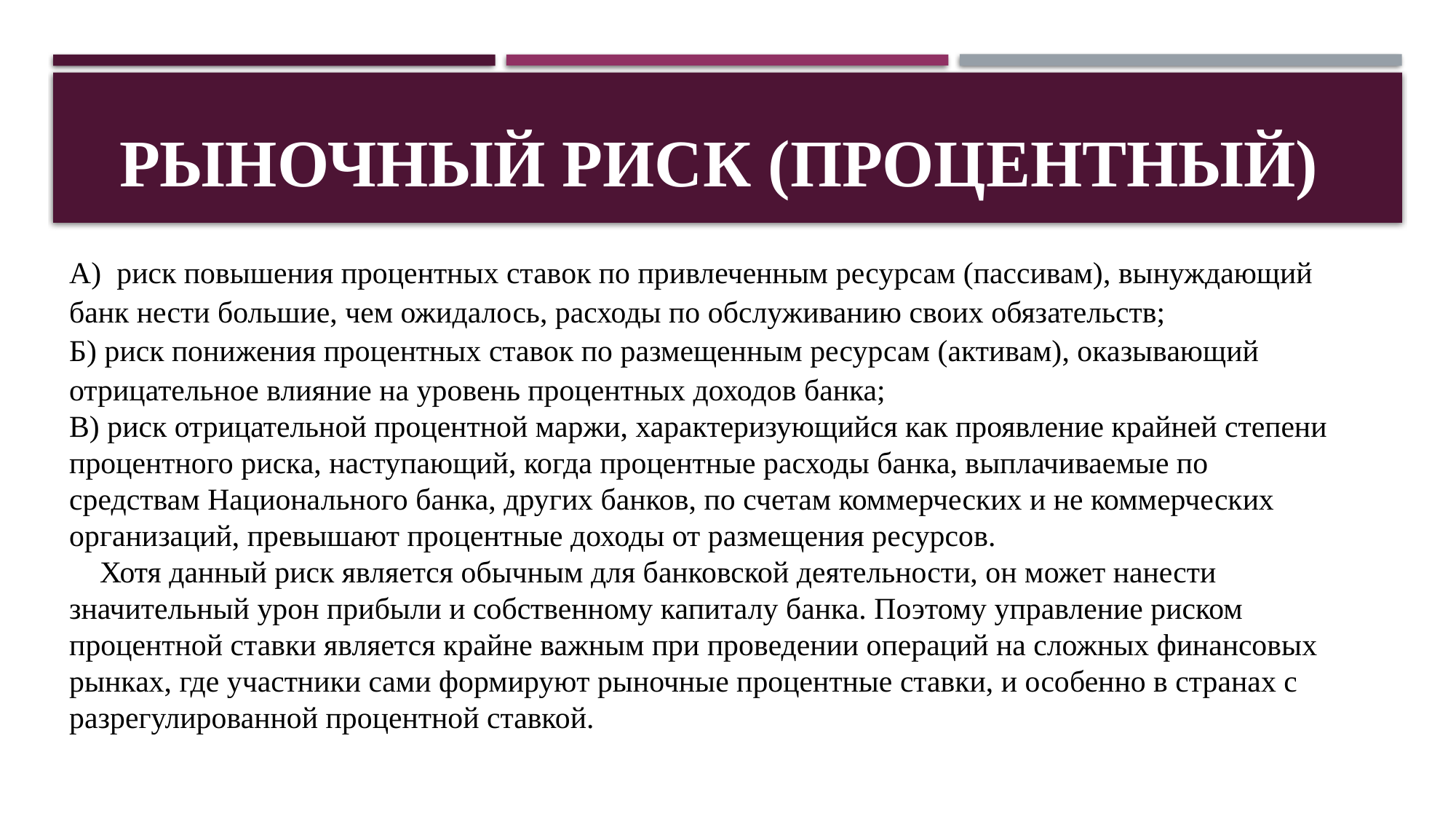

# Рыноч­ный риск (Процентный)
А)  риск повышения процентных ставок по привлеченным ре­сурсам (пассивам), вынуждающий банк нести большие, чем ожидалось, расходы по обслуживанию своих обязательств;
Б) риск понижения процентных ставок по размещенным ресур­сам (активам), оказывающий отрицательное влияние на уро­вень процентных доходов банка;
В) риск отрицательной процентной маржи, характеризующийся как проявление крайней степени процентного риска, наступающий, когда процентные расходы банка, выплачиваемые по средствам Национального банка, других банков, по счетам коммерческих и не коммерческих организаций, превышают процентные доходы от размещения ресурсов.
    Хотя данный риск является обычным для банковской деятельности, он может нанести значительный урон прибыли и собственному капиталу банка. Поэтому управление риском процентной ставки является крайне важным при проведении операций на сложных финансовых рынках, где участники сами формируют рыночные процентные ставки, и особенно в странах с разрегулированной процентной ставкой.